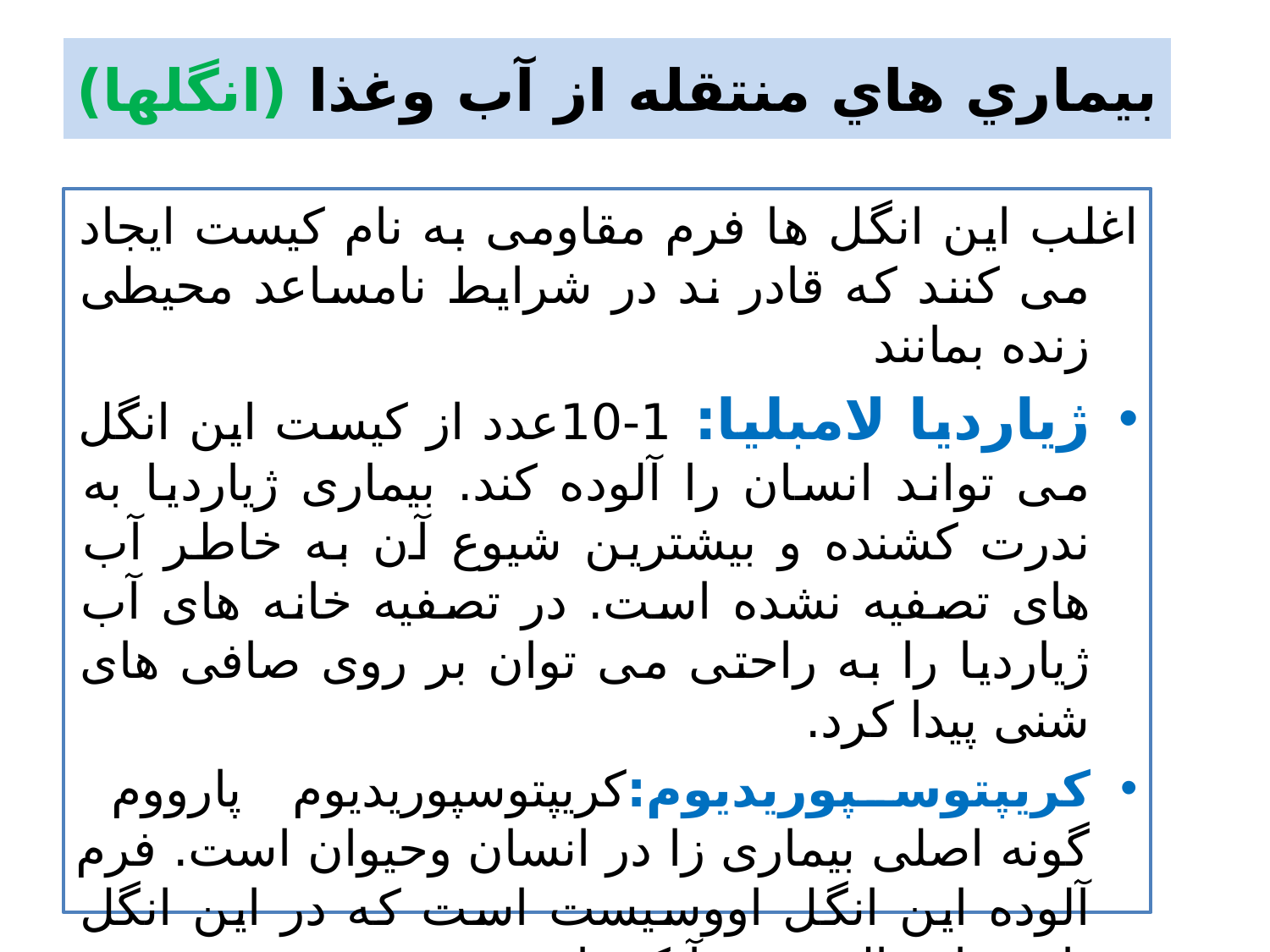

# بيماري هاي منتقله از آب وغذا (انگلها)
اغلب این انگل ها فرم مقاومی به نام کیست ایجاد می کنند که قادر ند در شرایط نامساعد محیطی زنده بمانند
ژیاردیا لامبلیا: 1-10عدد از کیست این انگل می تواند انسان را آلوده کند. بیماری ژیاردیا به ندرت کشنده و بیشترین شیوع آن به خاطر آب های تصفیه نشده است. در تصفیه خانه های آب ژیاردیا را به راحتی می توان بر روی صافی های شنی پیدا کرد.
کریپتوسپوریدیوم:کریپتوسپوریدیوم پارووم گونه اصلی بیماری زا در انسان وحیوان است. فرم آلوده این انگل اووسیست است که در این انگل باعث اسهال شدید آبکی است
آنتا مبا هیستولیتیکا :عامل بیماری آمیبیازیس«اسهال خونی آمیبی»است واز طریق آب وغذای آلوده منتقل می شود